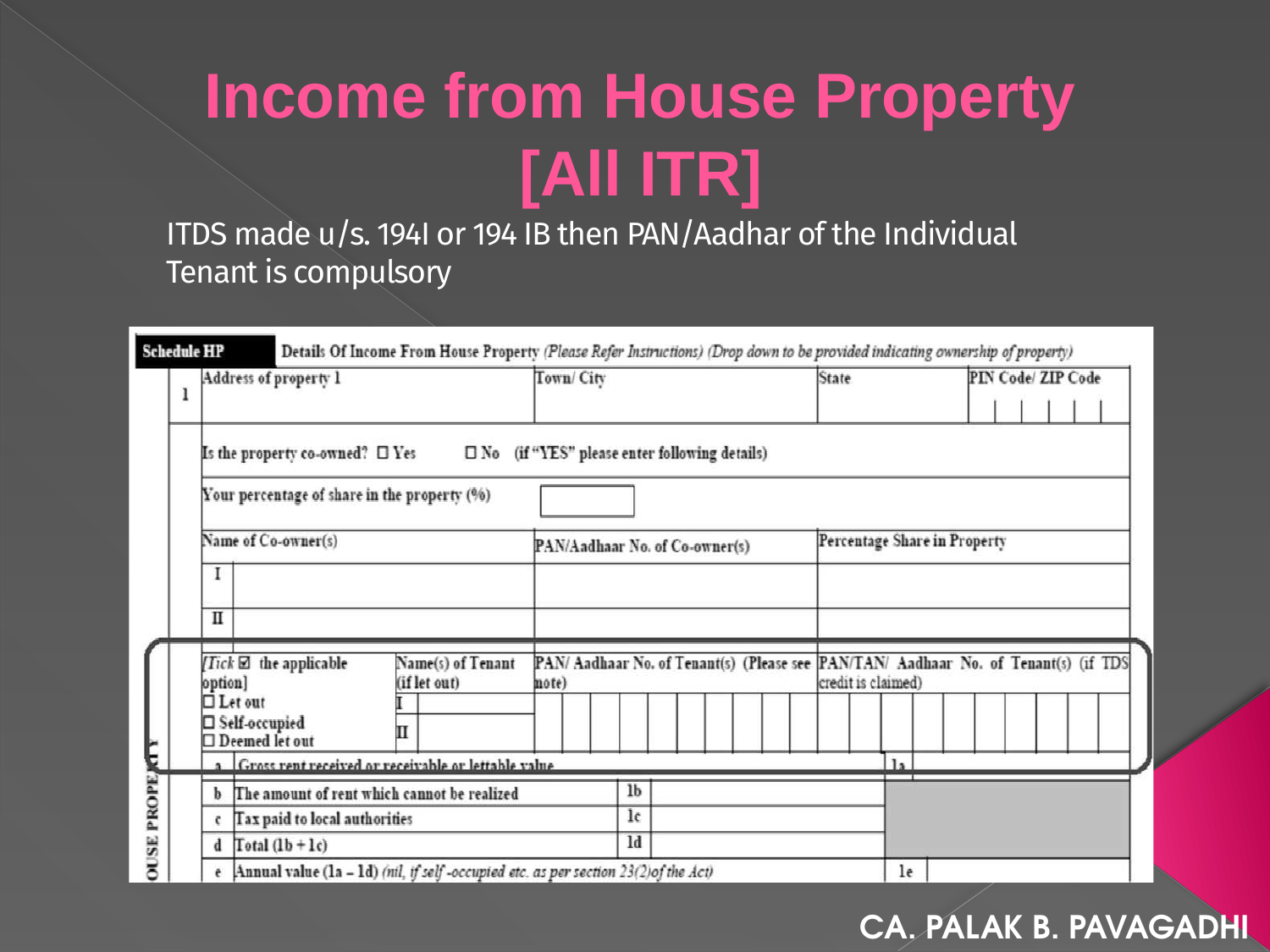

Income from House Property
[All ITR]
ITDS made u/s. 194I or 194 IB then PAN/Aadhar of the Individual Tenant is compulsory
CA. PALAK B. PAVAGADHI